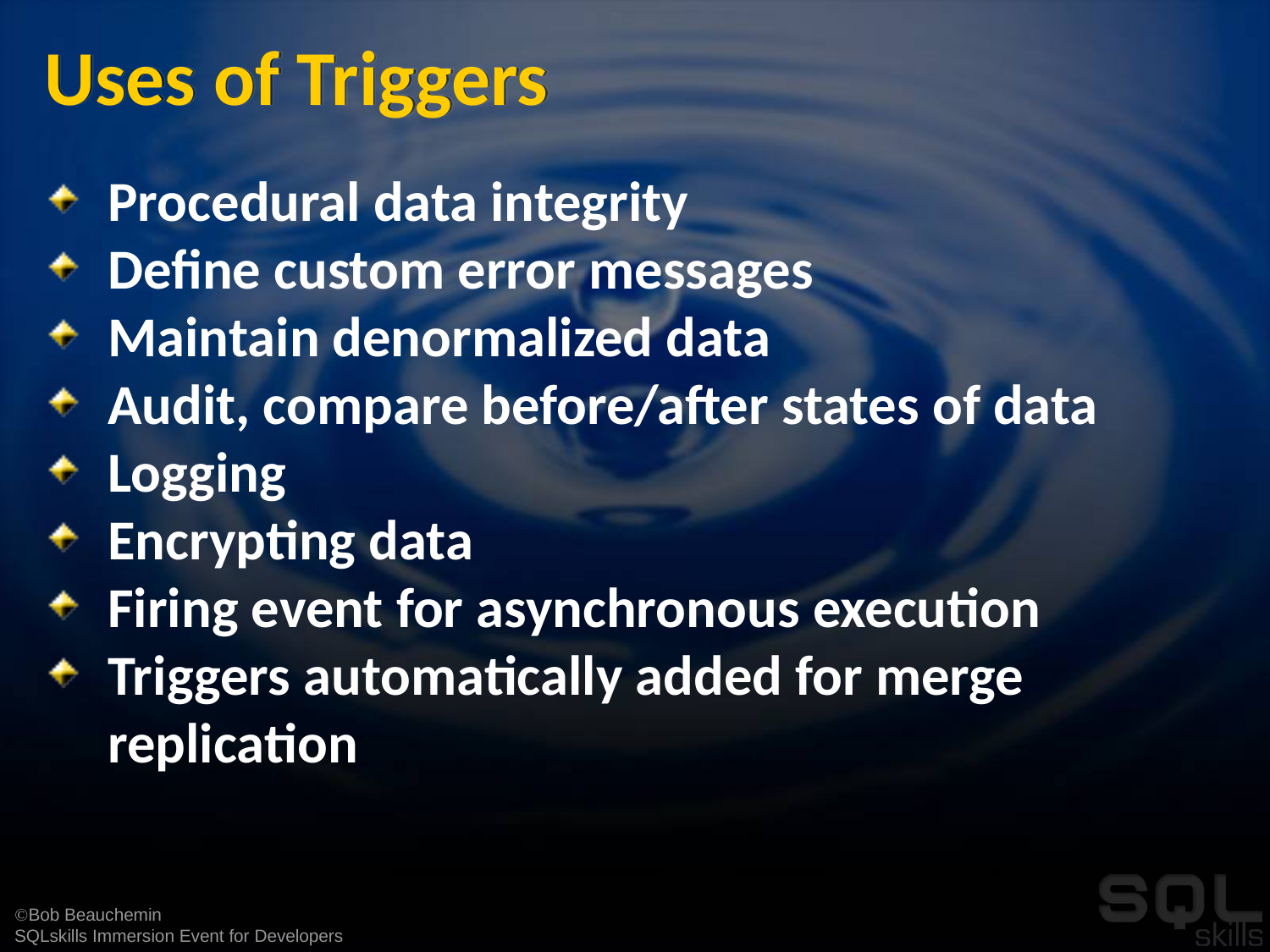

# Uses of Triggers
Procedural data integrity
Define custom error messages
Maintain denormalized data
Audit, compare before/after states of data
Logging
Encrypting data
Firing event for asynchronous execution
Triggers automatically added for merge replication